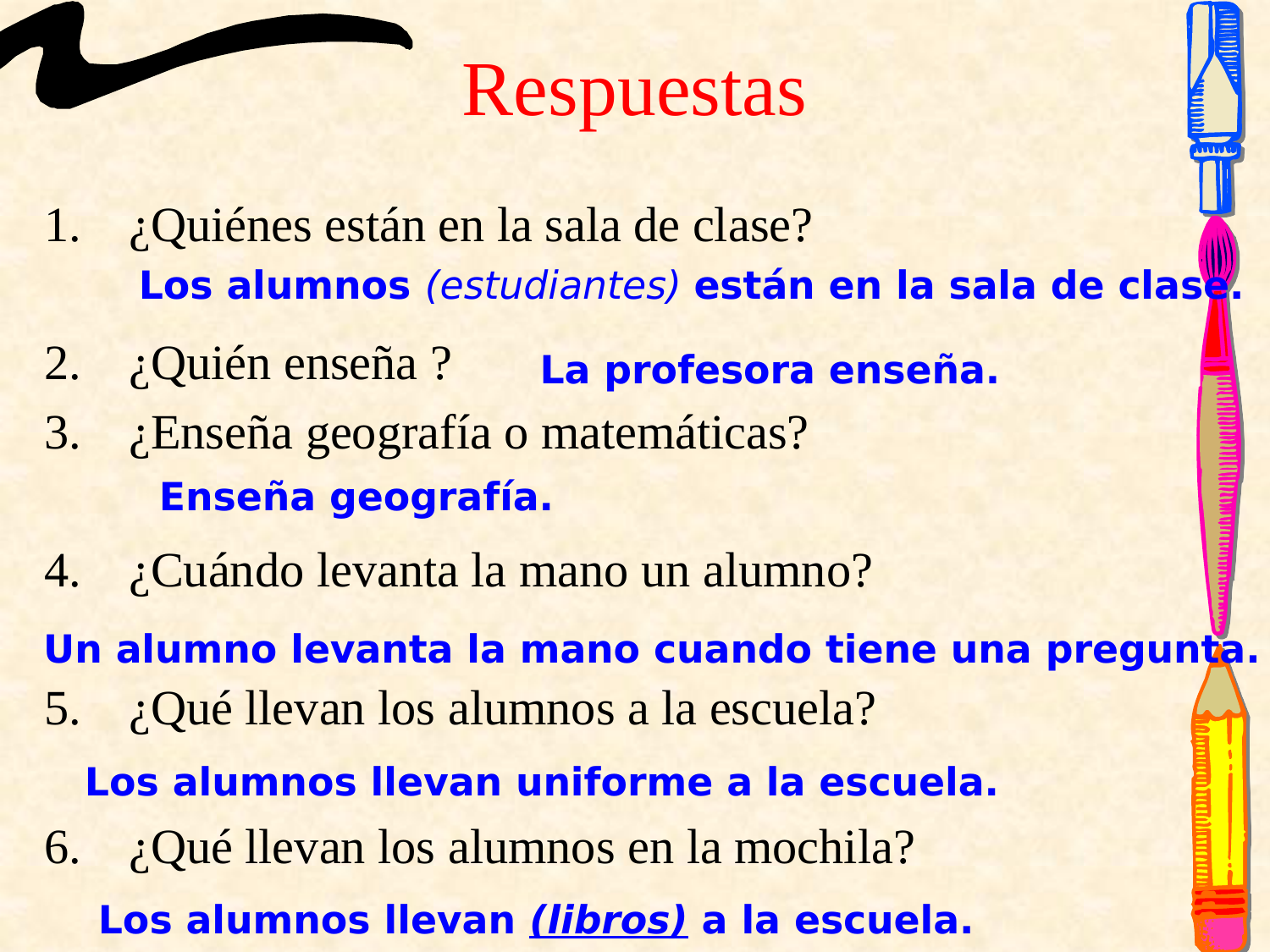

# Respuestas

¿Quiénes están en la sala de clase?

¿Quién enseña ?
¿Enseña geografía o matemáticas?

¿Cuándo levanta la mano un alumno?

¿Qué llevan los alumnos a la escuela?

¿Qué llevan los alumnos en la mochila?

Los alumnos (estudiantes) están en la sala de clase.
La profesora enseña.
Enseña geografía.
Un alumno levanta la mano cuando tiene una pregunta.
Los alumnos llevan uniforme a la escuela.
Los alumnos llevan (libros) a la escuela.